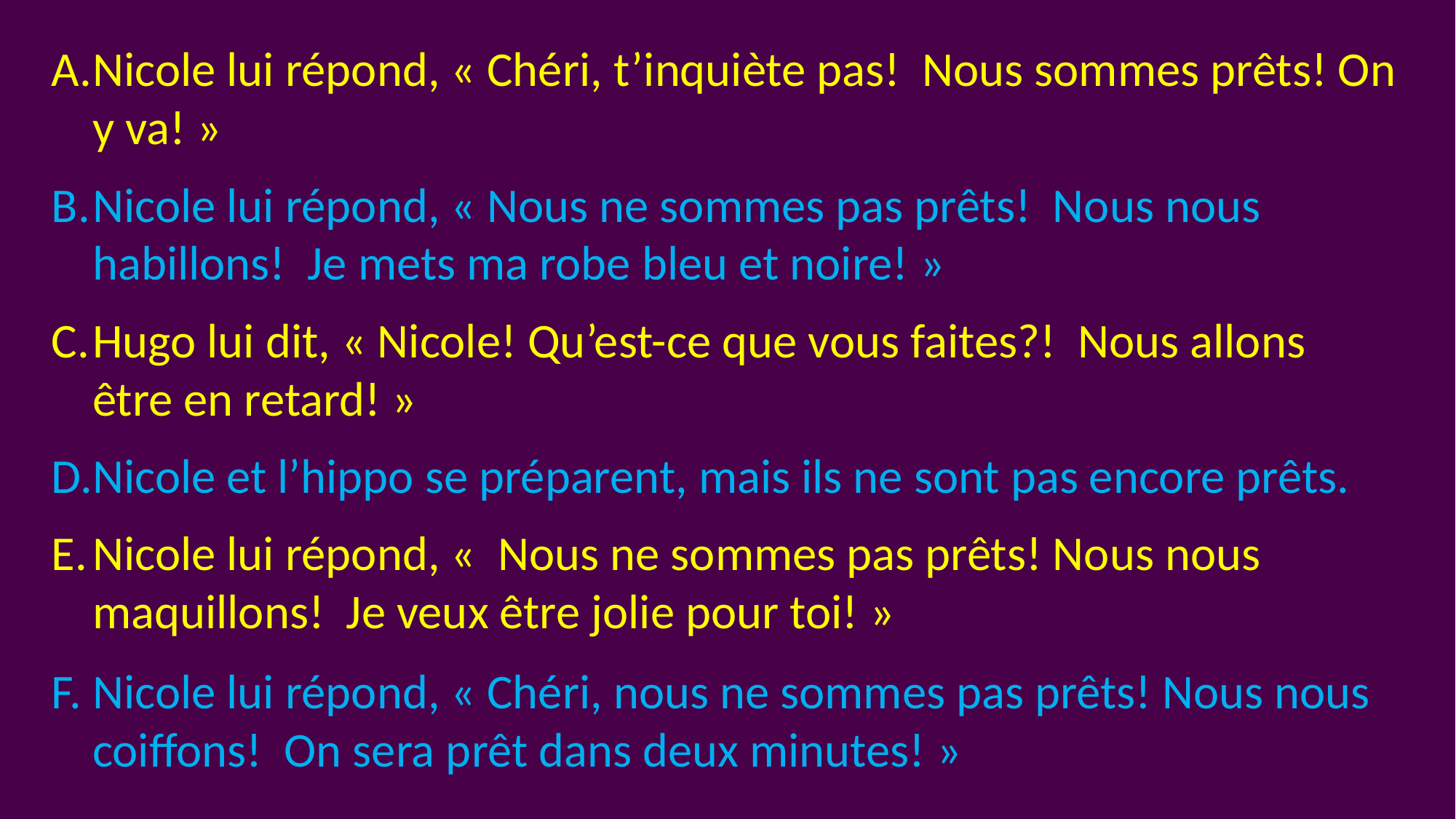

Nicole lui répond, « Chéri, t’inquiète pas!  Nous sommes prêts! On y va! »

Nicole lui répond, « Nous ne sommes pas prêts!  Nous nous habillons!  Je mets ma robe bleu et noire! »

Hugo lui dit, « Nicole! Qu’est-ce que vous faites?!  Nous allons être en retard! »

Nicole et l’hippo se préparent, mais ils ne sont pas encore prêts.

Nicole lui répond, «  Nous ne sommes pas prêts! Nous nous maquillons!  Je veux être jolie pour toi! »

Nicole lui répond, « Chéri, nous ne sommes pas prêts! Nous nous coiffons!  On sera prêt dans deux minutes! »